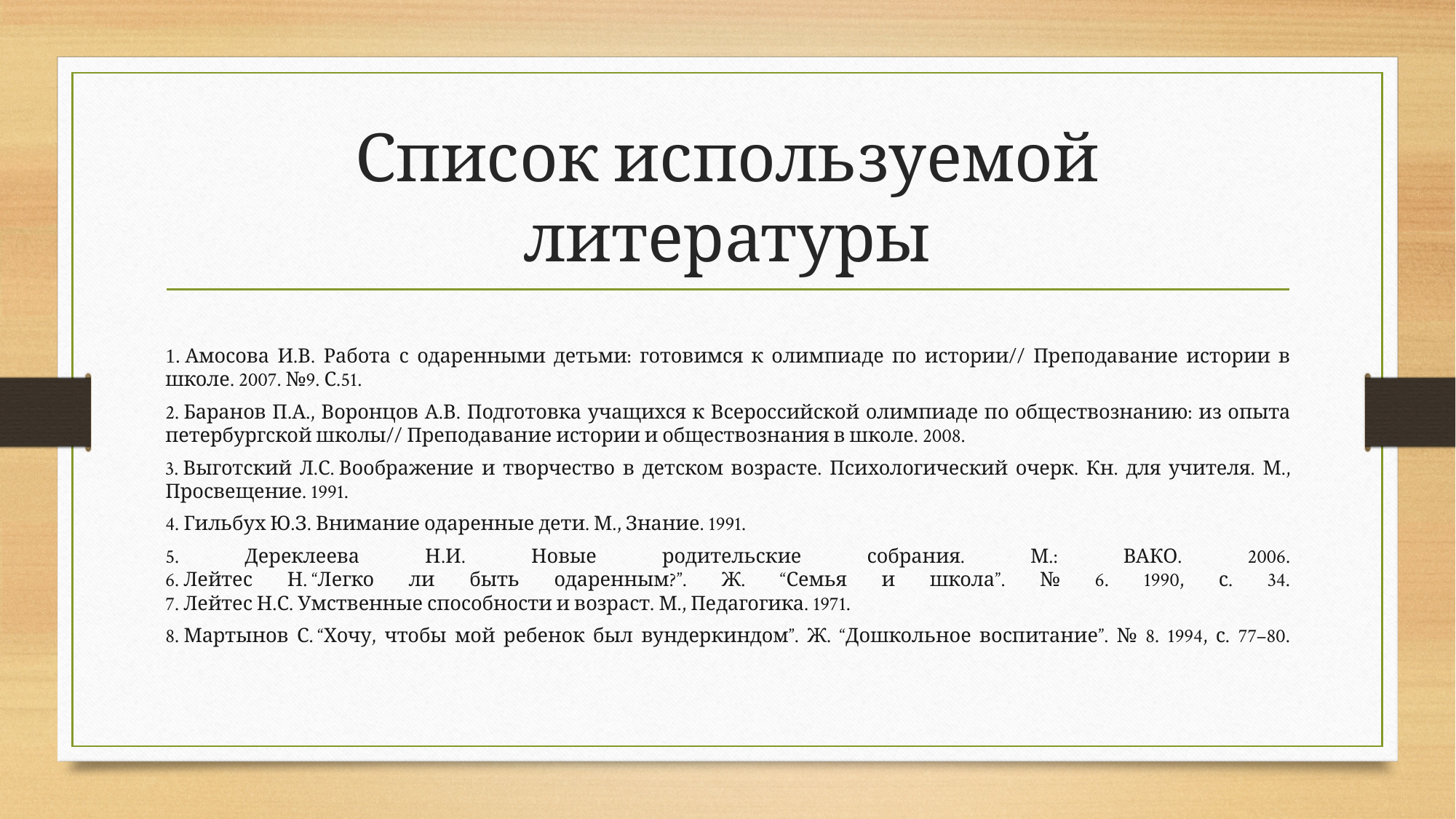

# Список используемой литературы

1. Амосова И.В. Работа с одаренными детьми: готовимся к олимпиаде по истории// Преподавание истории в школе. 2007. №9. С.51.
2. Баранов П.А., Воронцов А.В. Подготовка учащихся к Всероссийской олимпиаде по обществознанию: из опыта петербургской школы// Преподавание истории и обществознания в школе. 2008.
3. Выготский Л.С. Воображение и творчество в детском возрасте. Психологический очерк. Кн. для учителя. М., Просвещение. 1991.
4. Гильбух Ю.З. Внимание одаренные дети. М., Знание. 1991.
5. Дереклеева Н.И. Новые родительские собрания. М.: ВАКО. 2006.
6. Лейтес Н. “Легко ли быть одаренным?”. Ж. “Семья и школа”. № 6. 1990, с. 34.
7. Лейтес Н.С. Умственные способности и возраст. М., Педагогика. 1971.
8. Мартынов С. “Хочу, чтобы мой ребенок был вундеркиндом”. Ж. “Дошкольное воспитание”. № 8. 1994, с. 77–80.